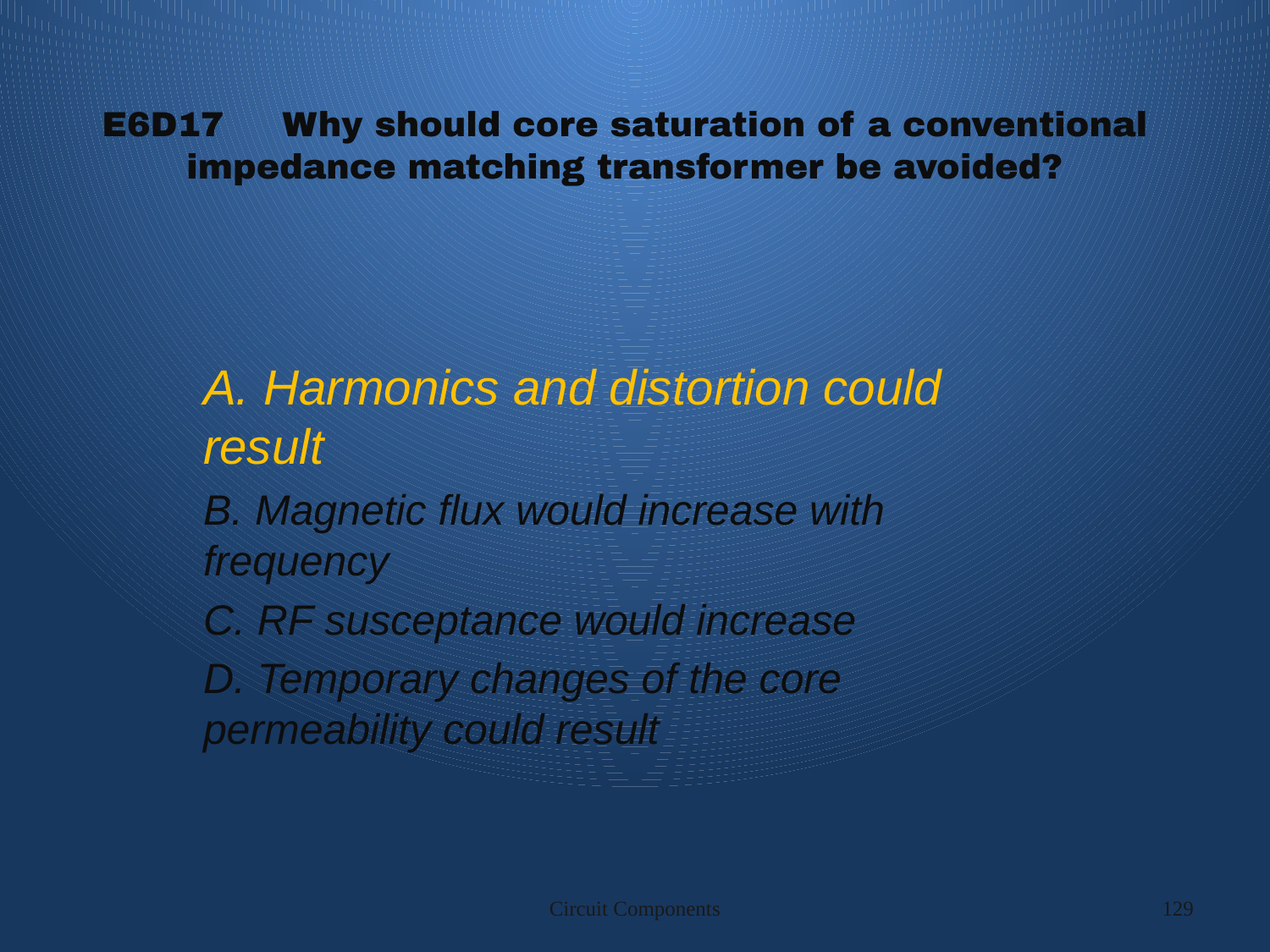

# E6D17     Why should core saturation of a conventional impedance matching transformer be avoided?
A. Harmonics and distortion could result
B. Magnetic flux would increase with frequency
C. RF susceptance would increase
D. Temporary changes of the core permeability could result
Circuit Components
129